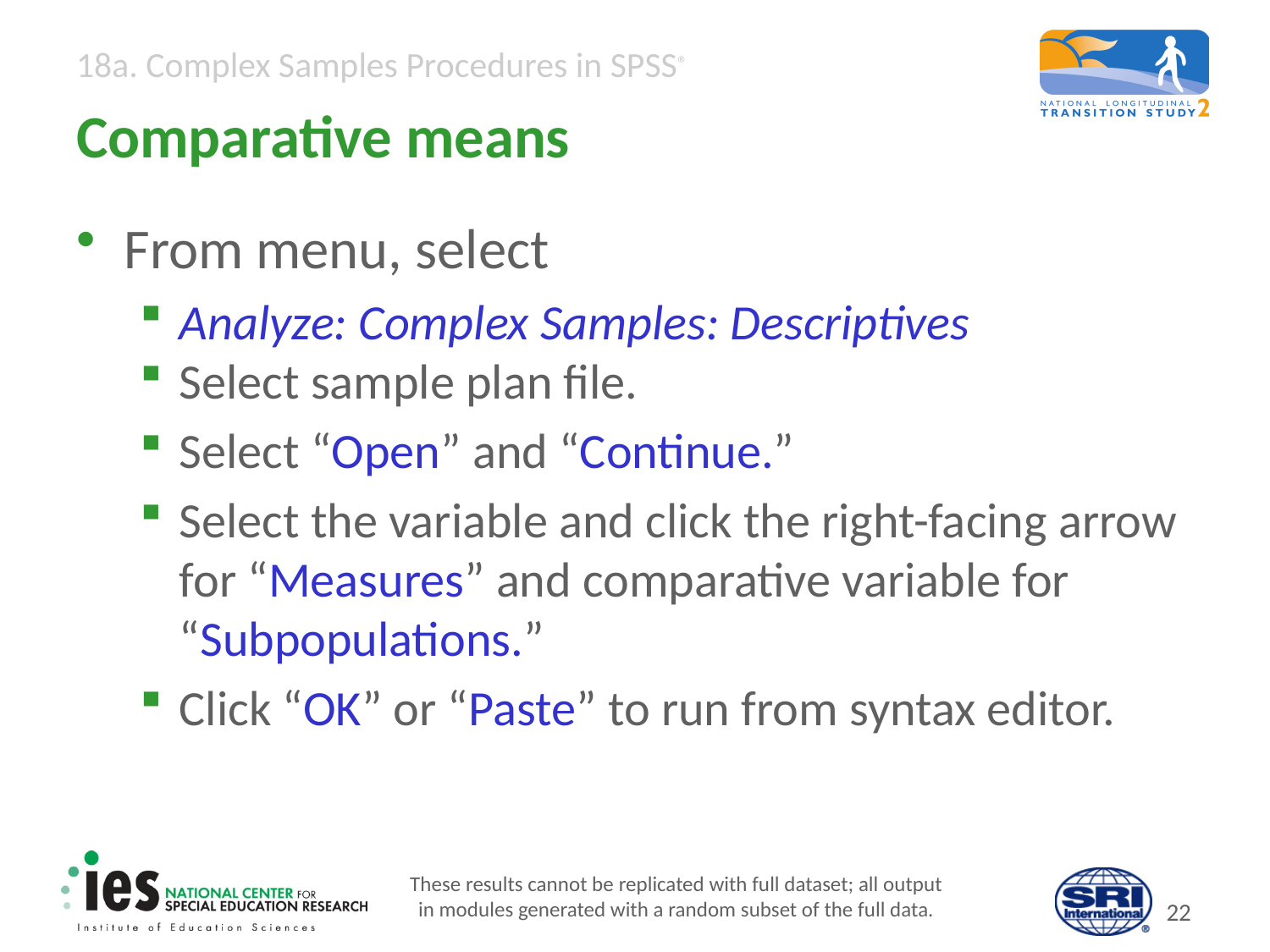

# Comparative means
From menu, select
Analyze: Complex Samples: Descriptives
Select sample plan file.
Select “Open” and “Continue.”
Select the variable and click the right-facing arrow for “Measures” and comparative variable for “Subpopulations.”
Click “OK” or “Paste” to run from syntax editor.
These results cannot be replicated with full dataset; all output
in modules generated with a random subset of the full data.
22